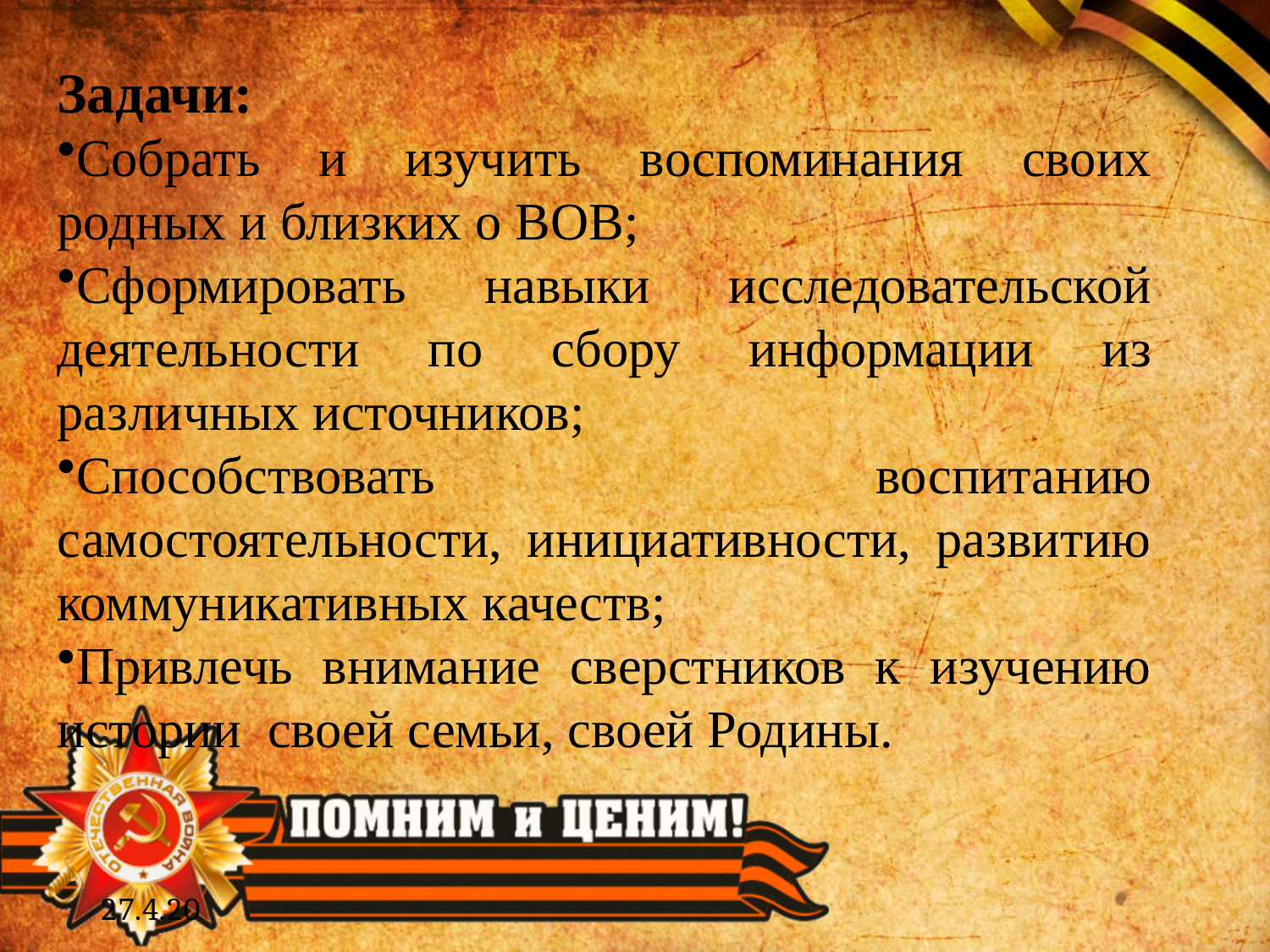

Задачи:
Собрать и изучить воспоминания своих родных и близких о ВОВ;
Сформировать навыки исследовательской деятельности по сбору информации из различных источников;
Способствовать воспитанию самостоятельности, инициативности, развитию коммуникативных качеств;
Привлечь внимание сверстников к изучению истории  своей семьи, своей Родины.
27.4.20